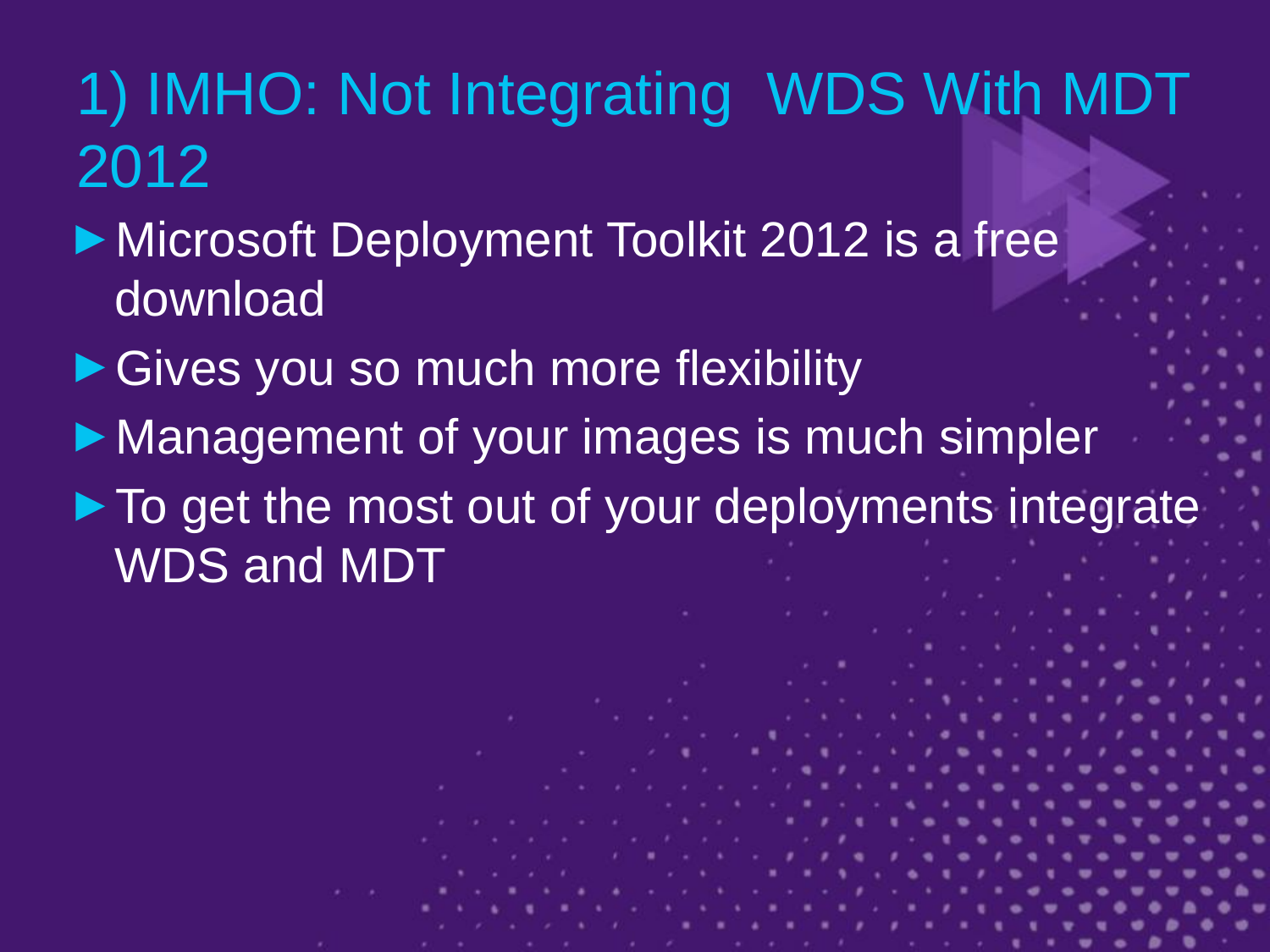

# 1) IMHO: Not Integrating  WDS With MDT 2012
Microsoft Deployment Toolkit 2012 is a free download
Gives you so much more flexibility
Management of your images is much simpler
To get the most out of your deployments integrate WDS and MDT